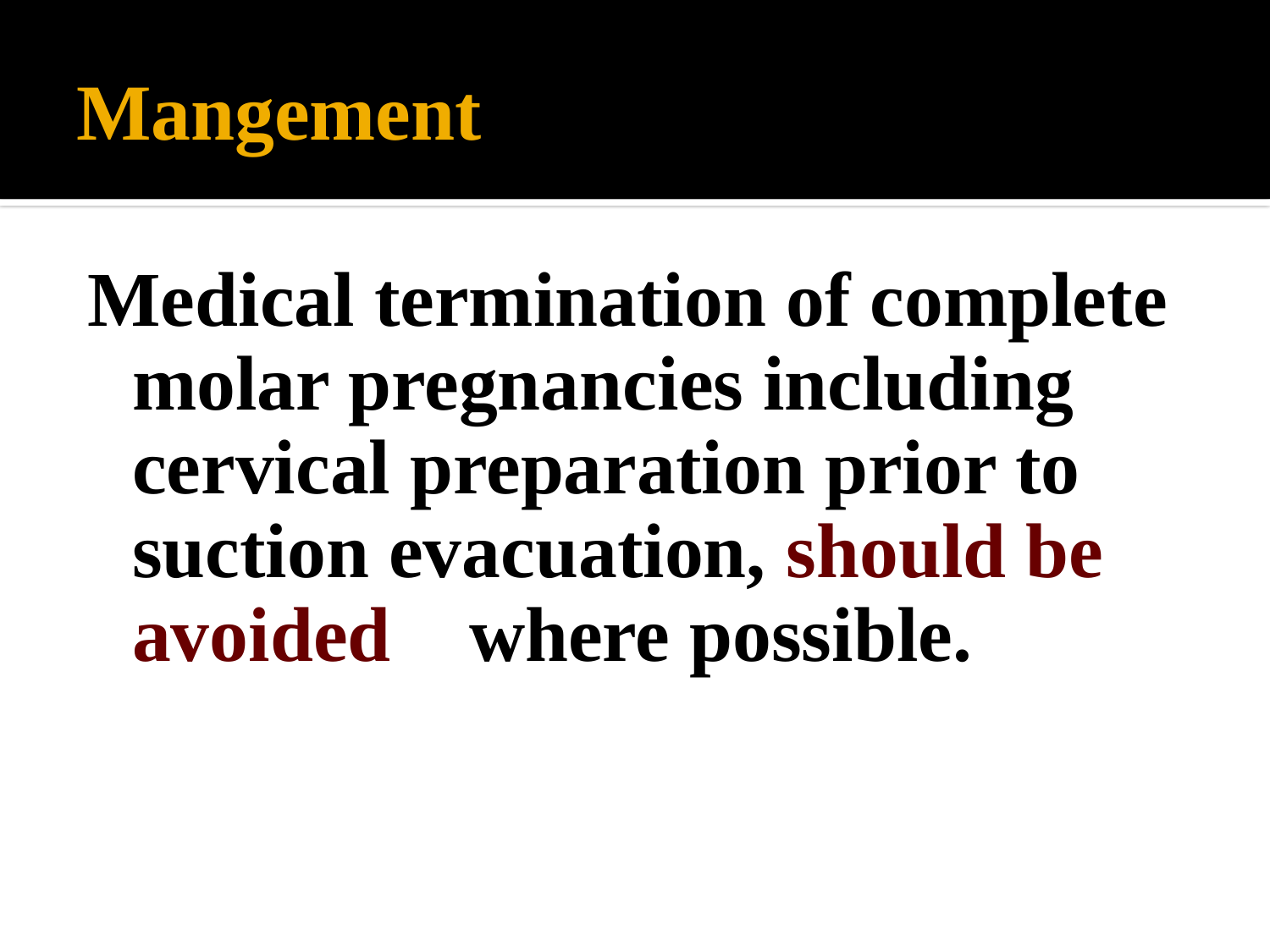

# Mangement
Medical termination of complete molar pregnancies including cervical preparation prior to suction evacuation, should be avoided    where possible.